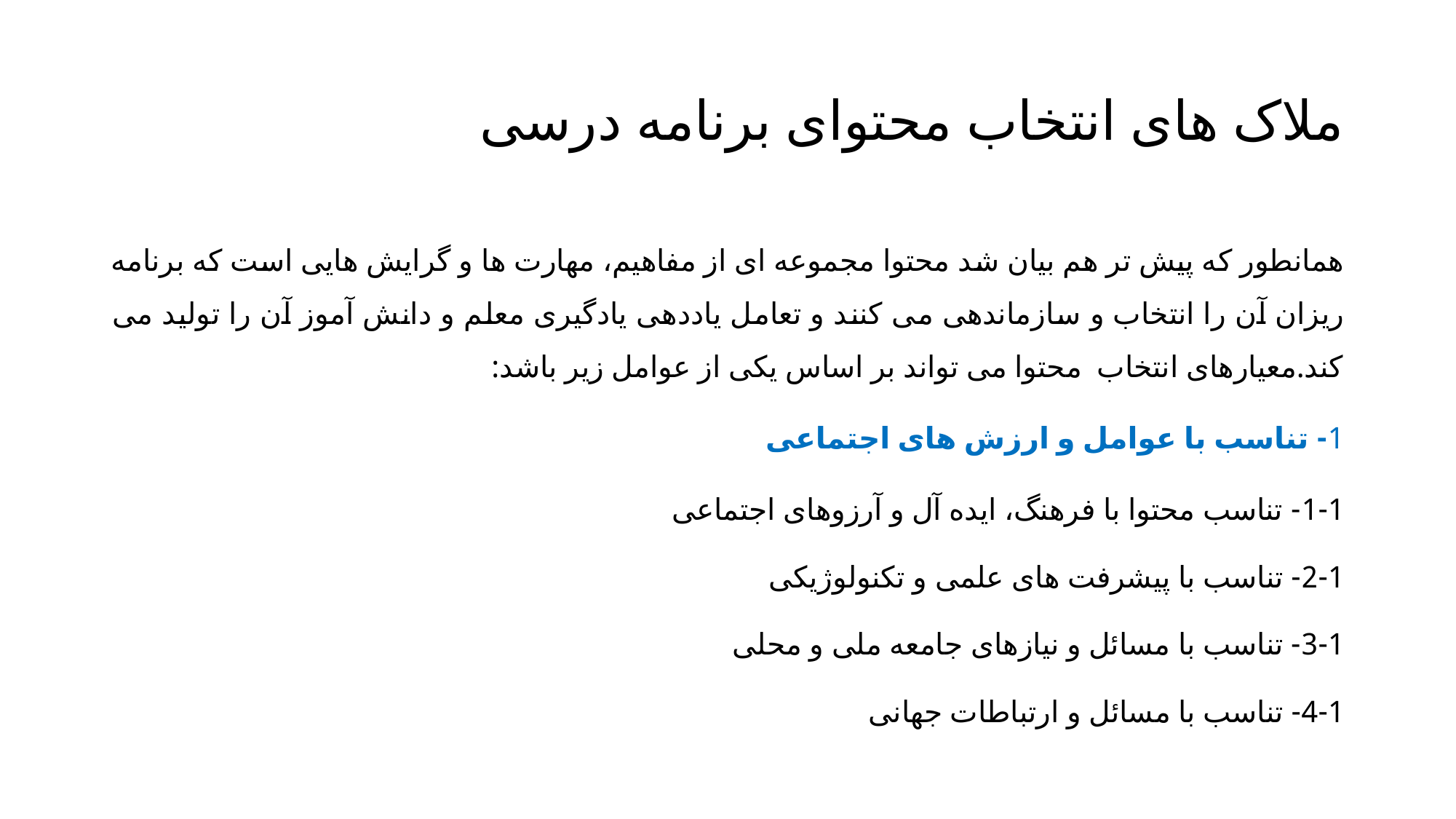

# ملاک های انتخاب محتوای برنامه درسی
همانطور که پیش تر هم بیان شد محتوا مجموعه ای از مفاهیم، مهارت ها و گرایش هایی است که برنامه ریزان آن را انتخاب و سازماندهی می کنند و تعامل یاددهی یادگیری معلم و دانش آموز آن را تولید می کند.معیارهای انتخاب  محتوا می تواند بر اساس یکی از عوامل زیر باشد:
1- تناسب با عوامل و ارزش های اجتماعی
1-1- تناسب محتوا با فرهنگ، ایده آل و آرزوهای اجتماعی
2-1- تناسب با پیشرفت های علمی و تکنولوژیکی
3-1- تناسب با مسائل و نیازهای جامعه ملی و محلی
4-1- تناسب با مسائل و ارتباطات جهانی